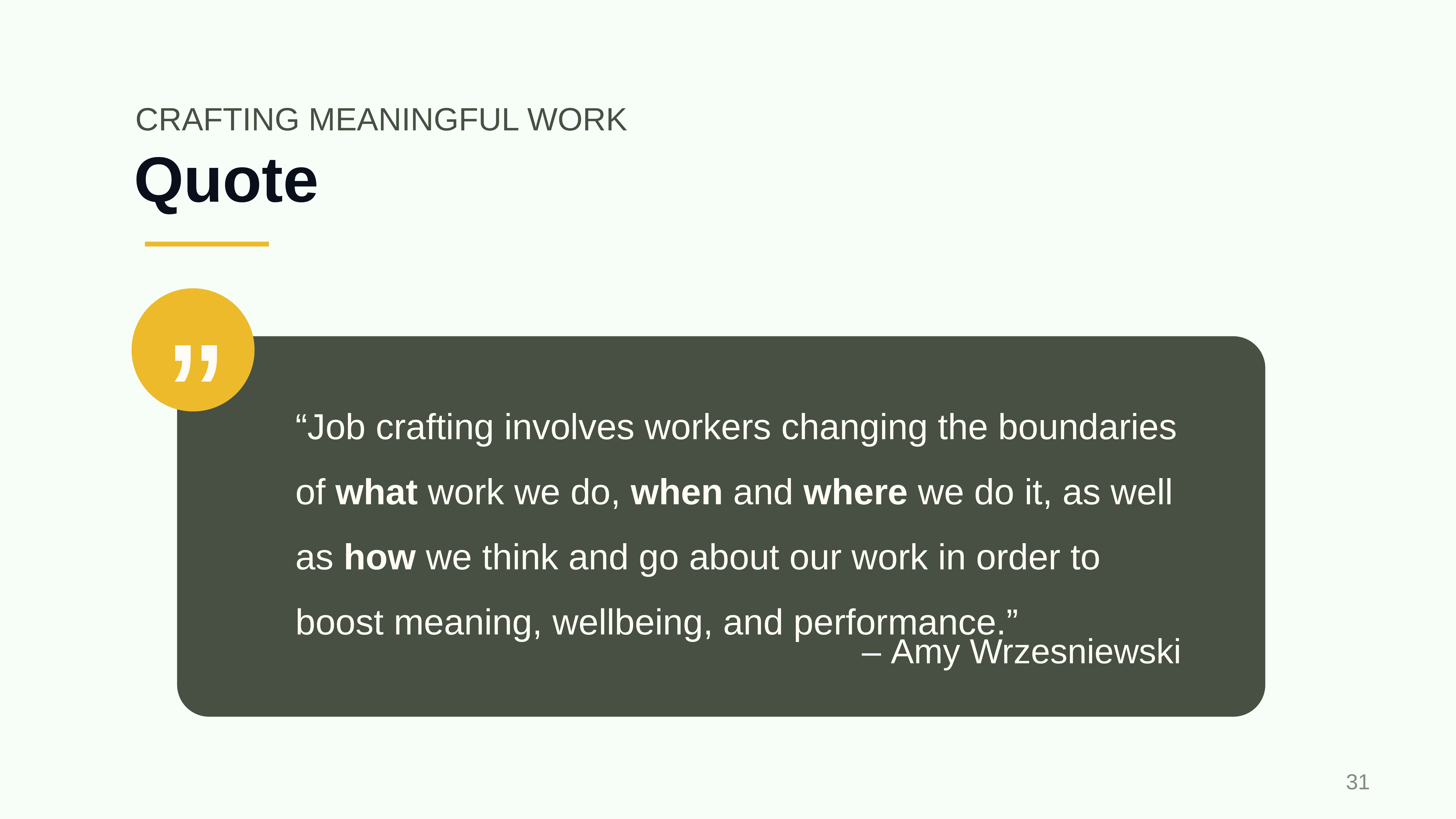

CRAFTING MEANINGFUL WORK
# Quote

”

“Job crafting involves workers changing the boundaries of what work we do, when and where we do it, as well as how we think and go about our work in order to boost meaning, wellbeing, and performance.”
– Amy Wrzesniewski
31